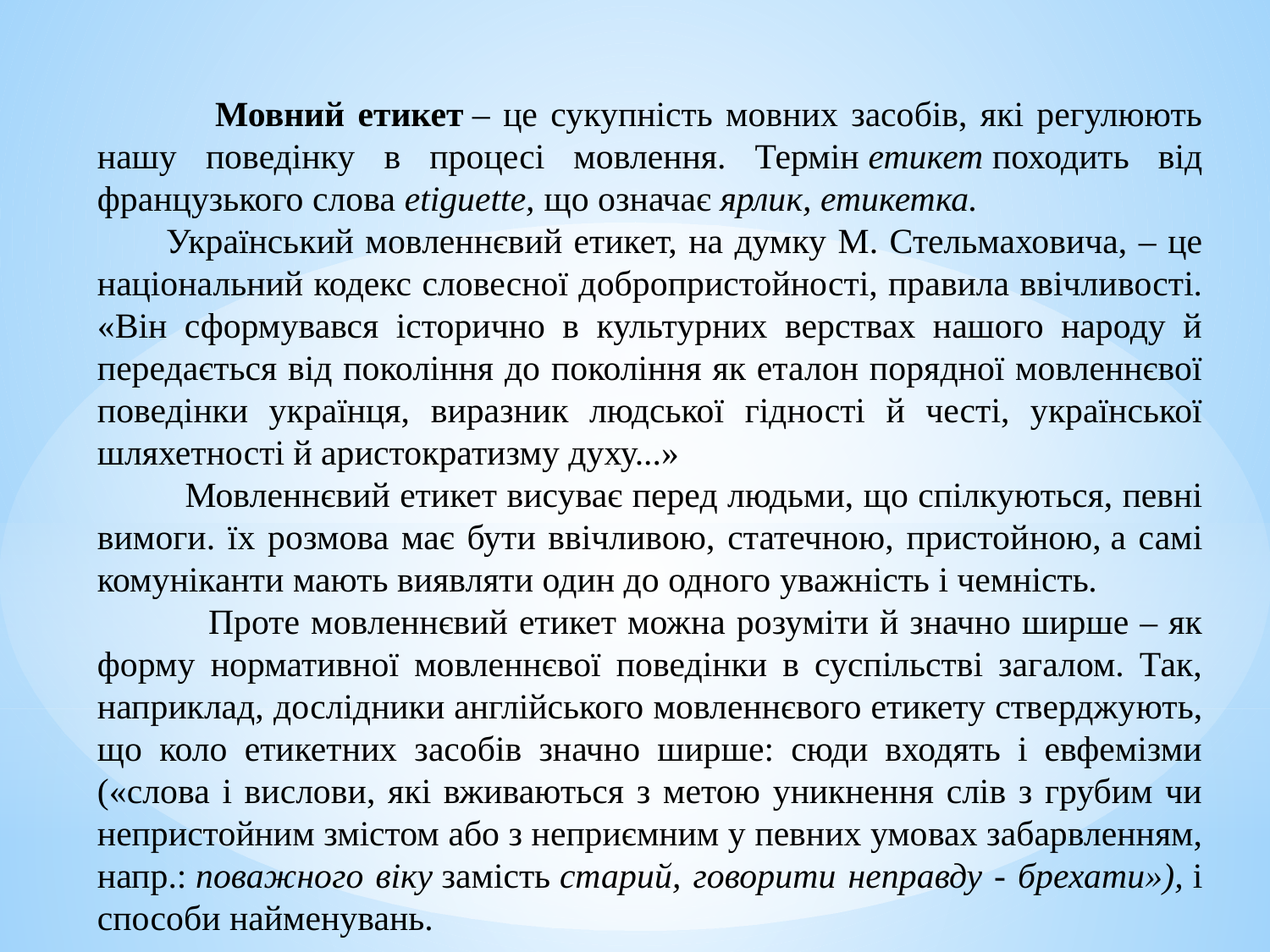

Мовний етикет – це сукупність мовних засобів, які регулюють нашу поведінку в процесі мовлення. Термін етикет походить від французького слова etiguette, що означає ярлик, етикетка.
      Український мовленнєвий етикет, на думку М. Стельмаховича, – це національний кодекс словесної добропристойності, правила ввічли­вості. «Він сформувався історично в культурних верствах нашого народу й передається від покоління до покоління як еталон порядної мовленнєвої поведінки українця, виразник людської гідності й честі, української шляхетності й аристократизму духу...»
         Мовленнєвий етикет висуває перед людьми, що спілкуються, певні вимоги. їх розмова має бути ввічливою, статечною, пристой­ною, а самі комуніканти мають виявляти один до одного уважність і чемність.
          Проте мовленнєвий етикет можна розуміти й значно ширше – як форму нормативної мовленнєвої поведінки в суспільстві загалом. Так, наприклад, дослідники англійського мовленнєвого етикету стверджу­ють, що коло етикетних засобів значно ширше: сюди входять і евфемізми («слова і вислови, які вживаються з метою уникнення слів з грубим чи непристойним змістом або з неприємним у певних умо­вах забарвленням, напр.: поважного віку замість старий, говорити неправду - брехати»), і способи найменувань.